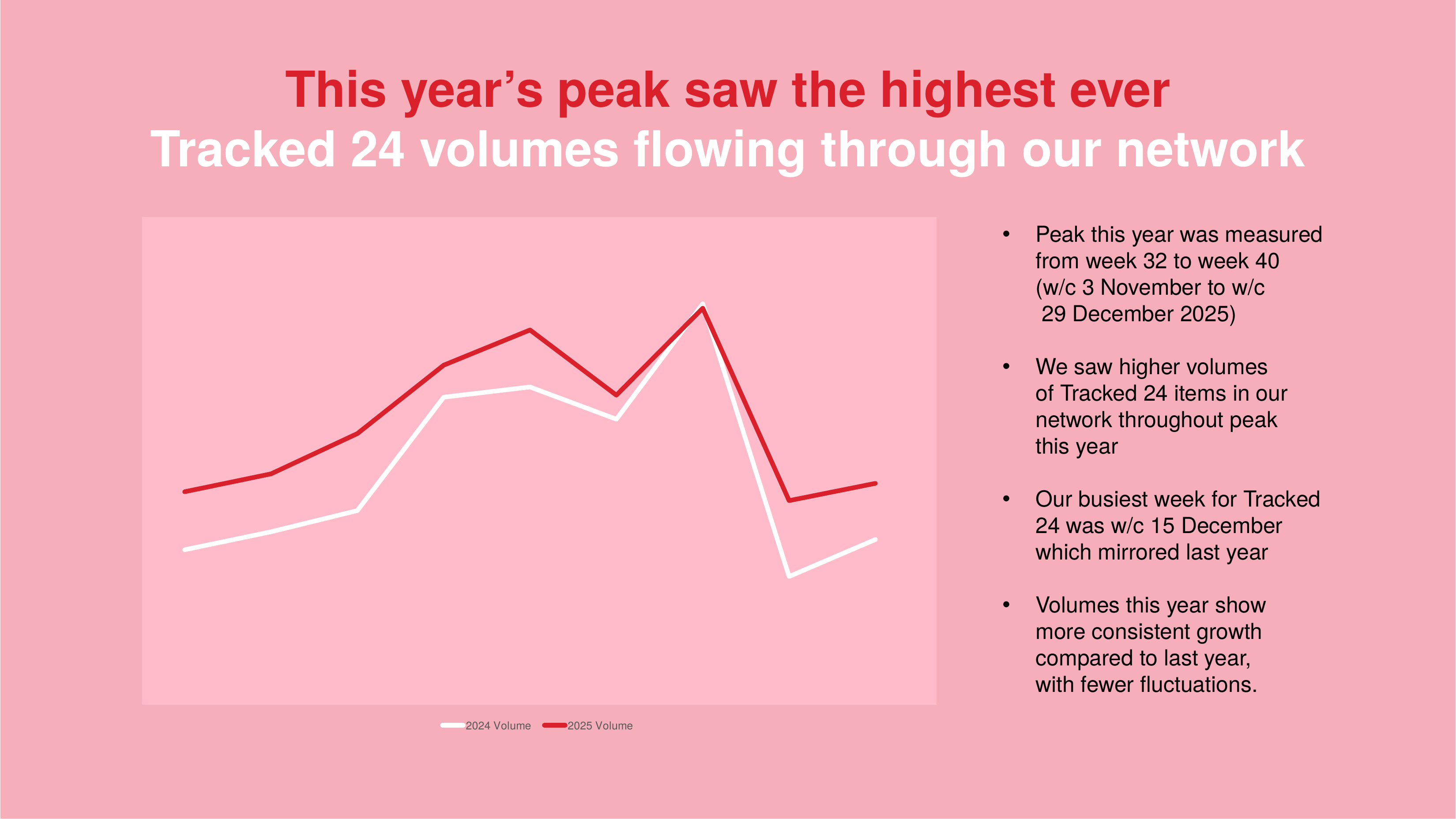

This year’s peak saw the highest ever
Tracked 24 volumes flowing through our network

Peak this year was measured from week 32 to week 40
(w/c 3 November to w/c
 29 December 2025)

We saw higher volumes
of Tracked 24 items in our network throughout peak
this year

Our busiest week for Tracked 24 was w/c 15 December which mirrored last year

Volumes this year show
more consistent growth compared to last year,
with fewer fluctuations.

### Chart

| Category | 2024 Volume | 2025 Volume  |
|---|---|---|